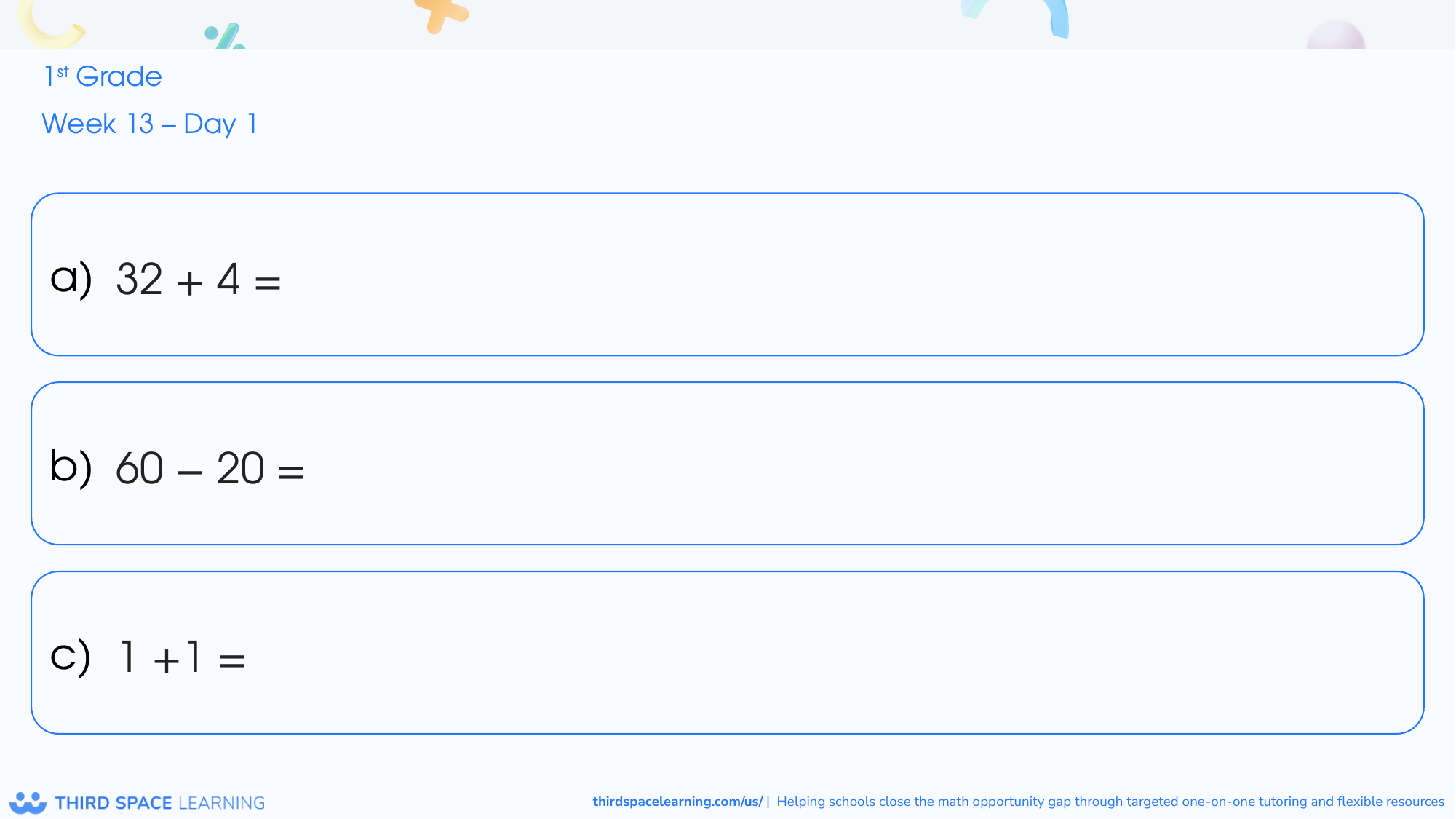

1st Grade
Week 13 – Day 1
32 + 4 =
60 − 20 =
1 +1 =